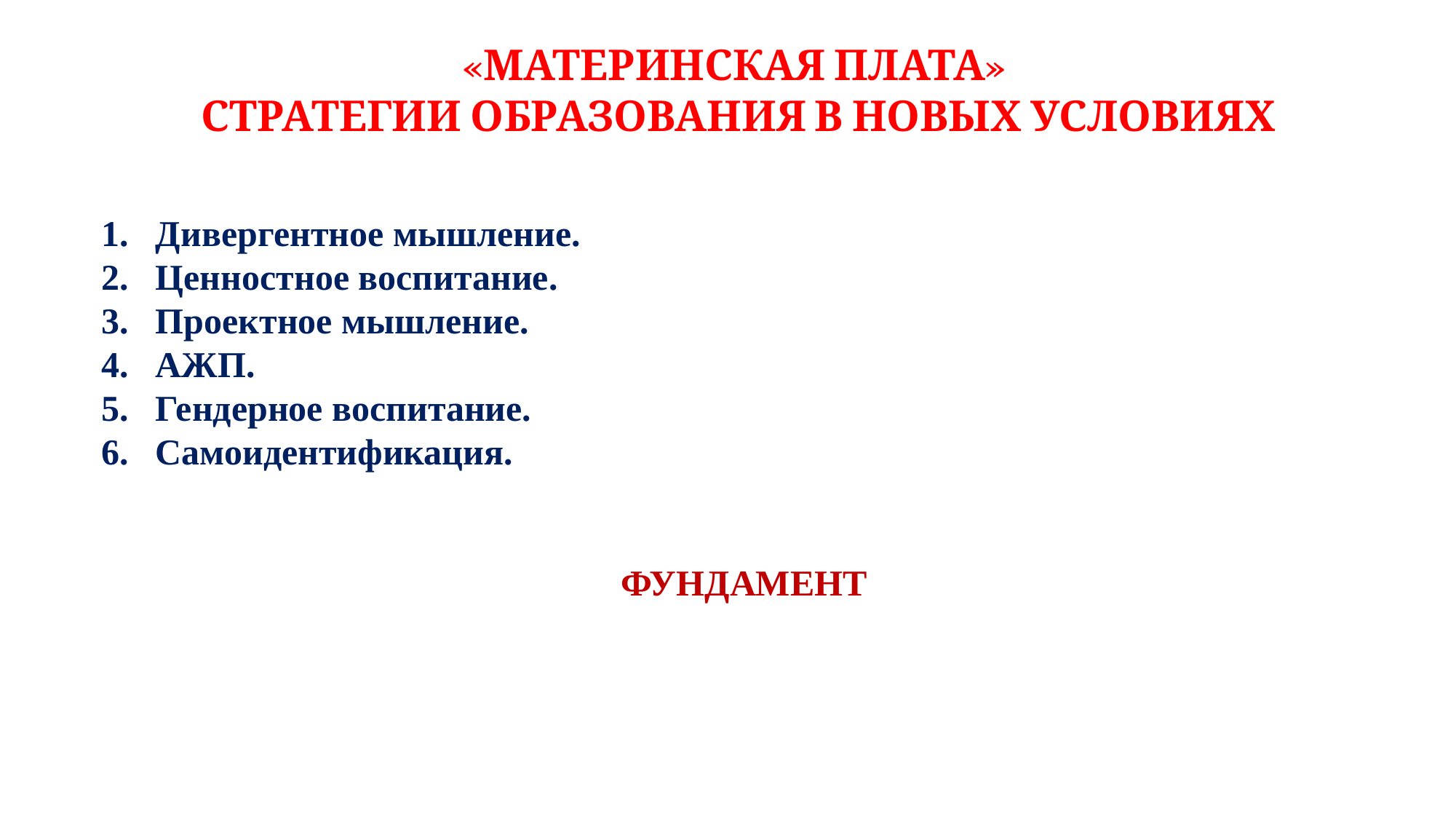

# «МАТЕРИНСКАЯ ПЛАТА» СТРАТЕГИИ ОБРАЗОВАНИЯ В НОВЫХ УСЛОВИЯХ

Дивергентное мышление.
Ценностное воспитание.
Проектное мышление.
АЖП.
Гендерное воспитание.
Самоидентификация.

ФУНДАМЕНТ